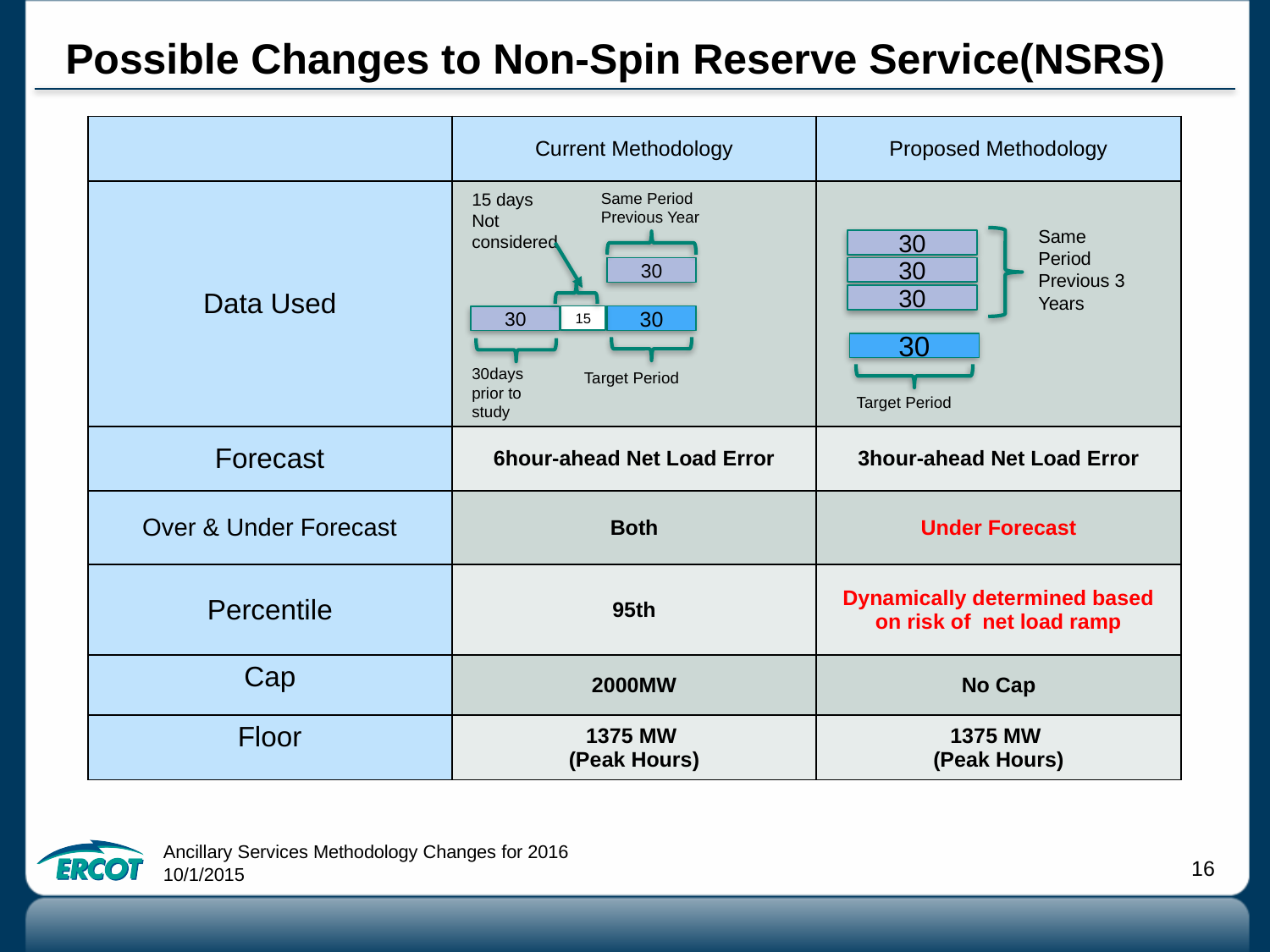

# Possible Changes to Non-Spin Reserve Service(NSRS)
|  | Current Methodology | Proposed Methodology |
| --- | --- | --- |
| Data Used |  |  |
| Forecast | 6hour-ahead Net Load Error | 3hour-ahead Net Load Error |
| Over & Under Forecast | Both | Under Forecast |
| Percentile | 95th | Dynamically determined based on risk of net load ramp |
| Cap | 2000MW | No Cap |
| Floor | 1375 MW (Peak Hours) | 1375 MW (Peak Hours) |
15 days
Not considered
Same Period
Previous Year
Same Period
Previous 3 Years

30
30
30
30

30
15
30
30

30days prior to study
Target Period
Target Period